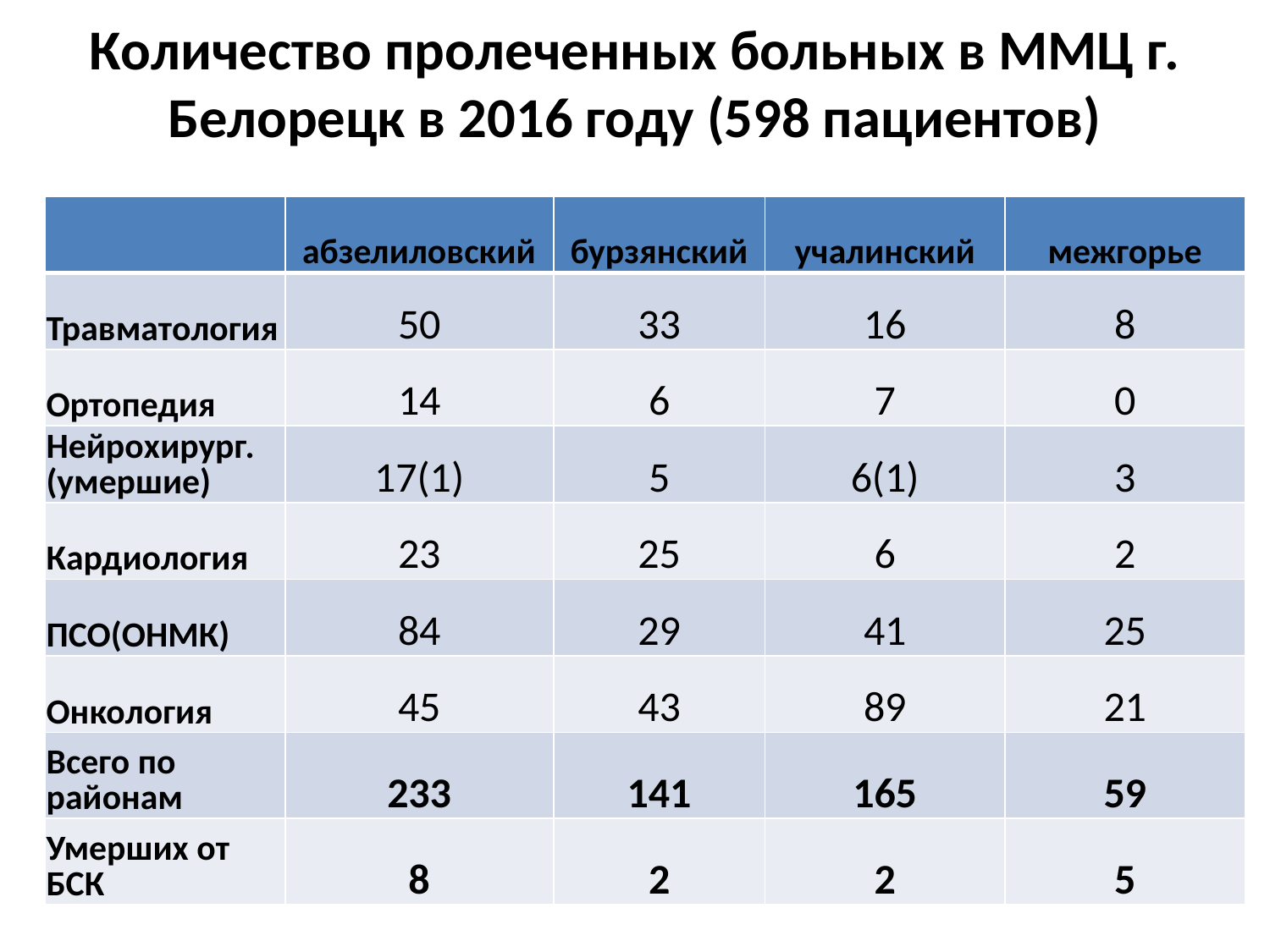

# Количество пролеченных больных в ММЦ г. Белорецк в 2016 году (598 пациентов)
|  | абзелиловский | бурзянский | учалинский | межгорье |
| --- | --- | --- | --- | --- |
| Травматология | 50 | 33 | 16 | 8 |
| Ортопедия | 14 | 6 | 7 | 0 |
| Нейрохирург. (умершие) | 17(1) | 5 | 6(1) | 3 |
| Кардиология | 23 | 25 | 6 | 2 |
| ПСО(ОНМК) | 84 | 29 | 41 | 25 |
| Онкология | 45 | 43 | 89 | 21 |
| Всего по районам | 233 | 141 | 165 | 59 |
| Умерших от БСК | 8 | 2 | 2 | 5 |